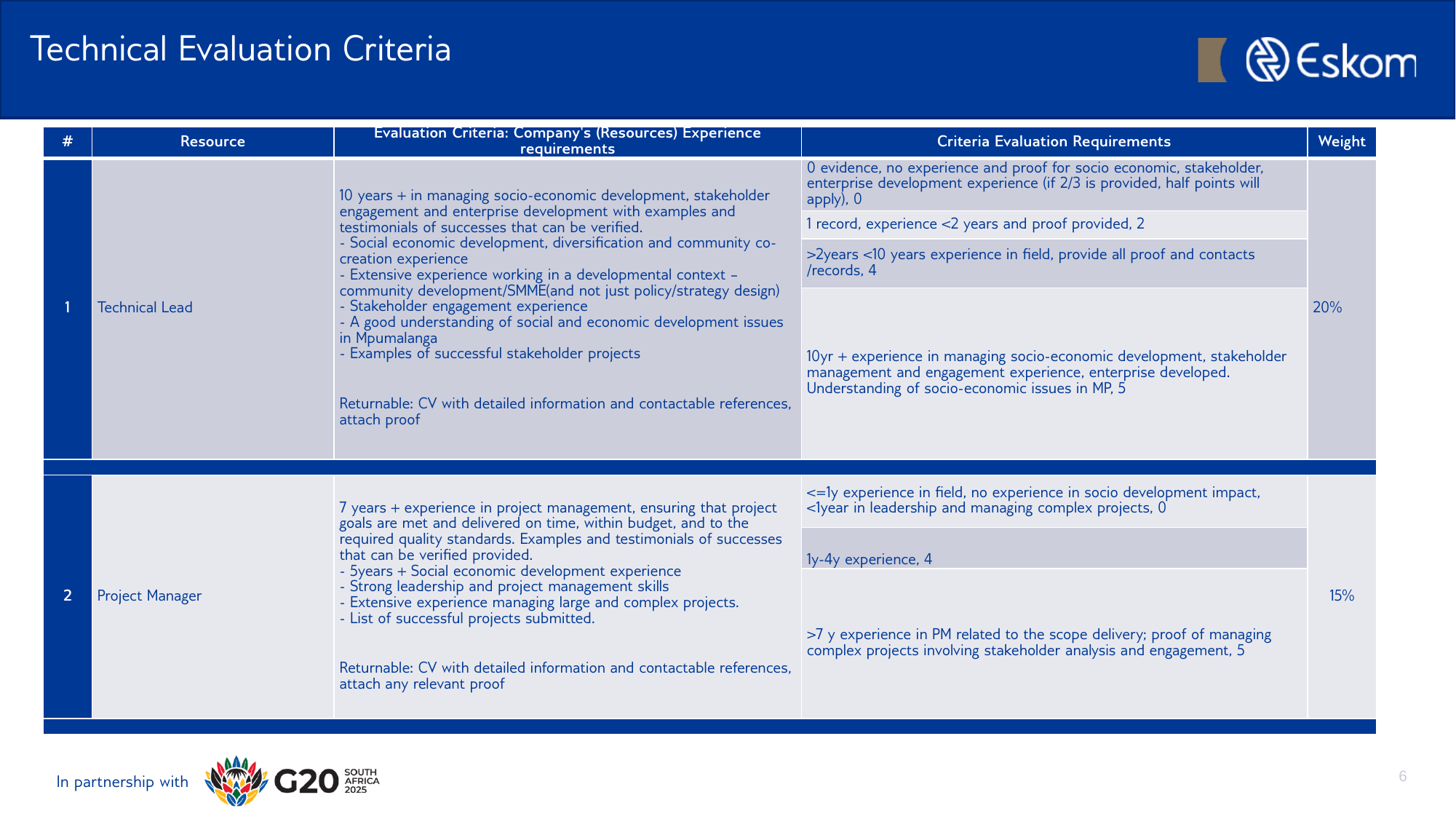

# Technical Evaluation Criteria
| # | Resource | Evaluation Criteria: Company's (Resources) Experience requirements | Criteria Evaluation Requirements | Weight |
| --- | --- | --- | --- | --- |
| 1 | Technical Lead | 10 years + in managing socio-economic development, stakeholder engagement and enterprise development with examples and testimonials of successes that can be verified. - Social economic development, diversification and community co-creation experience - Extensive experience working in a developmental context – community development/SMME(and not just policy/strategy design) - Stakeholder engagement experience - A good understanding of social and economic development issues in Mpumalanga - Examples of successful stakeholder projects   Returnable: CV with detailed information and contactable references, attach proof | 0 evidence, no experience and proof for socio economic, stakeholder, enterprise development experience (if 2/3 is provided, half points will apply), 0 | 20% |
|  |  |  | 1 record, experience <2 years and proof provided, 2 |  |
|  |  |  | >2years <10 years experience in field, provide all proof and contacts /records, 4 |  |
|  |  |  | 10yr + experience in managing socio-economic development, stakeholder management and engagement experience, enterprise developed. Understanding of socio-economic issues in MP, 5 |  |
|  |  |  |  |  |
| 2 | Project Manager | 7 years + experience in project management, ensuring that project goals are met and delivered on time, within budget, and to the required quality standards. Examples and testimonials of successes that can be verified provided. - 5years + Social economic development experience - Strong leadership and project management skills - Extensive experience managing large and complex projects. - List of successful projects submitted.   Returnable: CV with detailed information and contactable references, attach any relevant proof | <=1y experience in field, no experience in socio development impact, <1year in leadership and managing complex projects, 0 | 15% |
|  |  |  | 1y-4y experience, 4 |  |
|  |  |  | >7 y experience in PM related to the scope delivery; proof of managing complex projects involving stakeholder analysis and engagement, 5 |  |
|  |  |  |  |  |

6